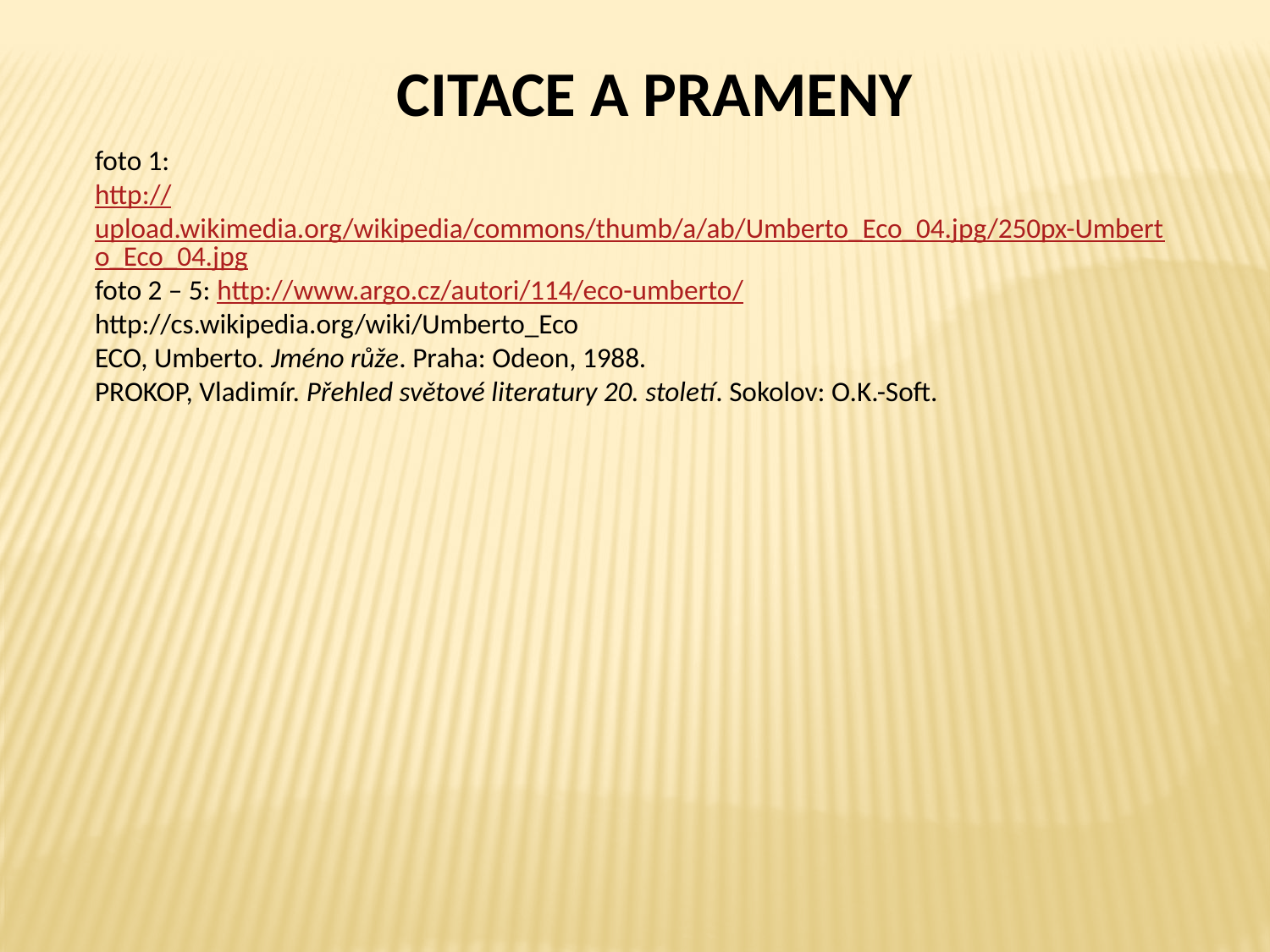

CITACE A PRAMENY
foto 1:
http://upload.wikimedia.org/wikipedia/commons/thumb/a/ab/Umberto_Eco_04.jpg/250px-Umberto_Eco_04.jpg
foto 2 – 5: http://www.argo.cz/autori/114/eco-umberto/
http://cs.wikipedia.org/wiki/Umberto_Eco
ECO, Umberto. Jméno růže. Praha: Odeon, 1988.
PROKOP, Vladimír. Přehled světové literatury 20. století. Sokolov: O.K.-Soft.